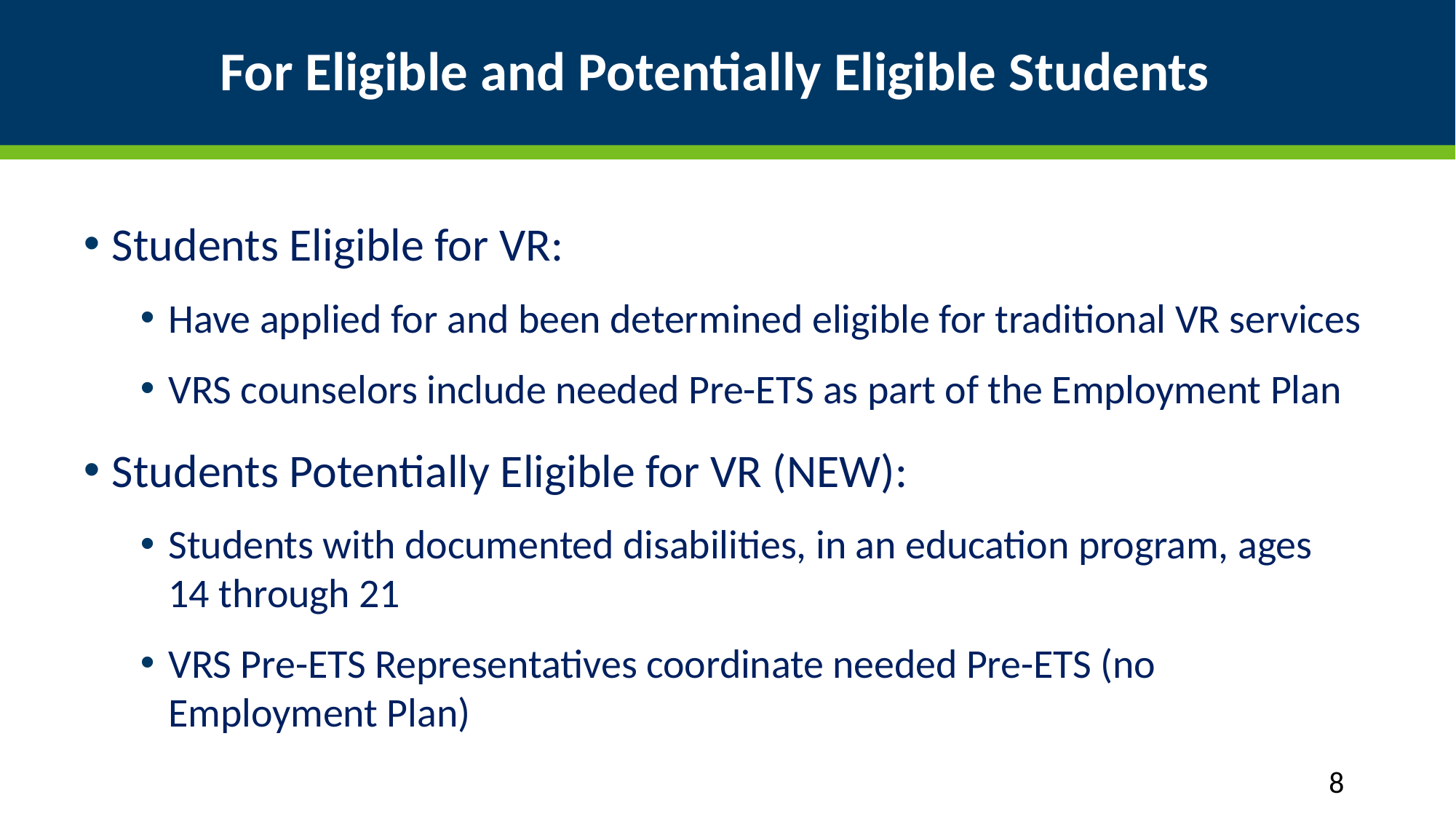

# For Eligible and Potentially Eligible Students
Students Eligible for VR:
Have applied for and been determined eligible for traditional VR services
VRS counselors include needed Pre-ETS as part of the Employment Plan
Students Potentially Eligible for VR (NEW):
Students with documented disabilities, in an education program, ages 14 through 21
VRS Pre-ETS Representatives coordinate needed Pre-ETS (no Employment Plan)
8